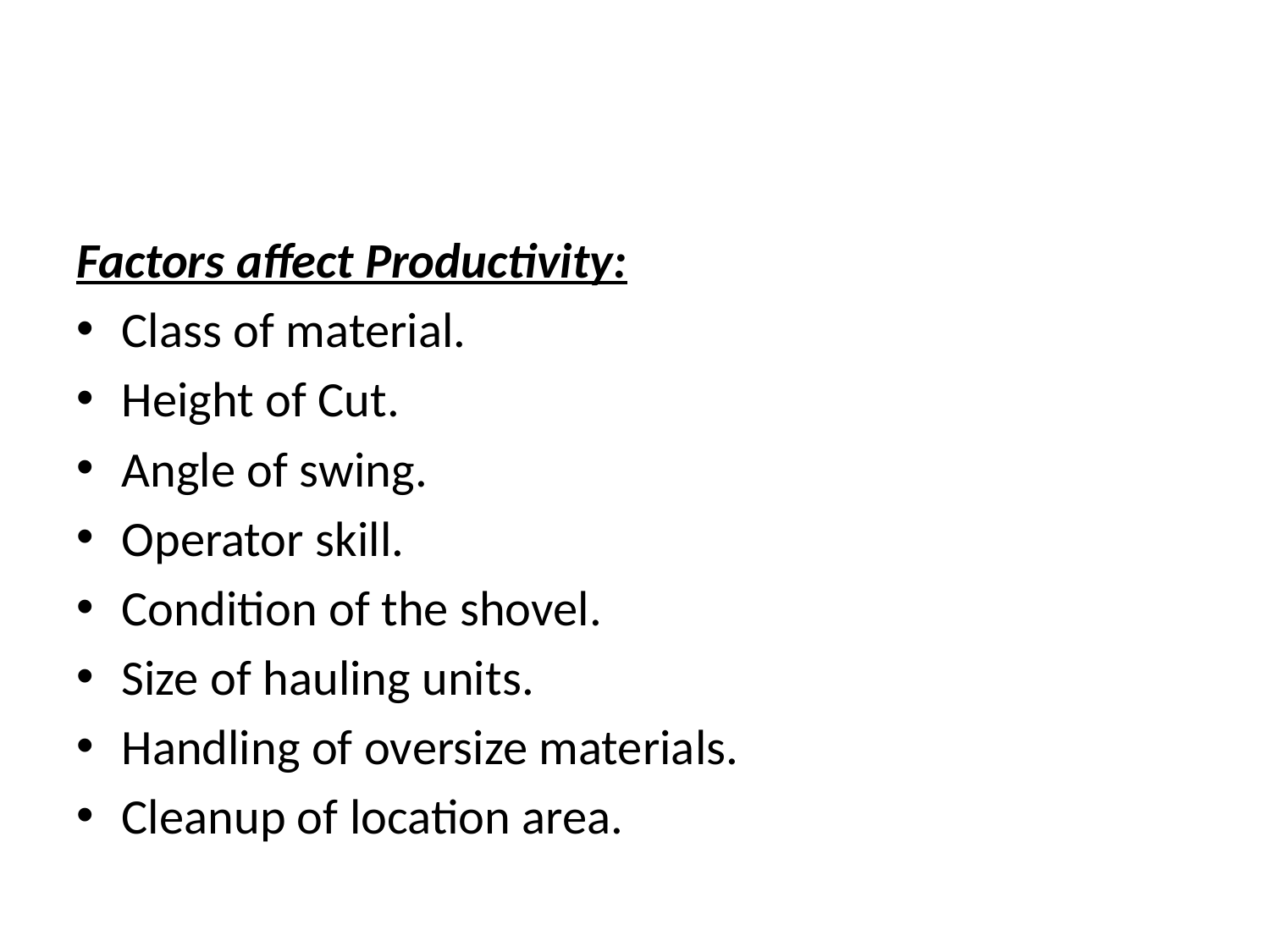

#
Factors affect Productivity:
Class of material.
Height of Cut.
Angle of swing.
Operator skill.
Condition of the shovel.
Size of hauling units.
Handling of oversize materials.
Cleanup of location area.